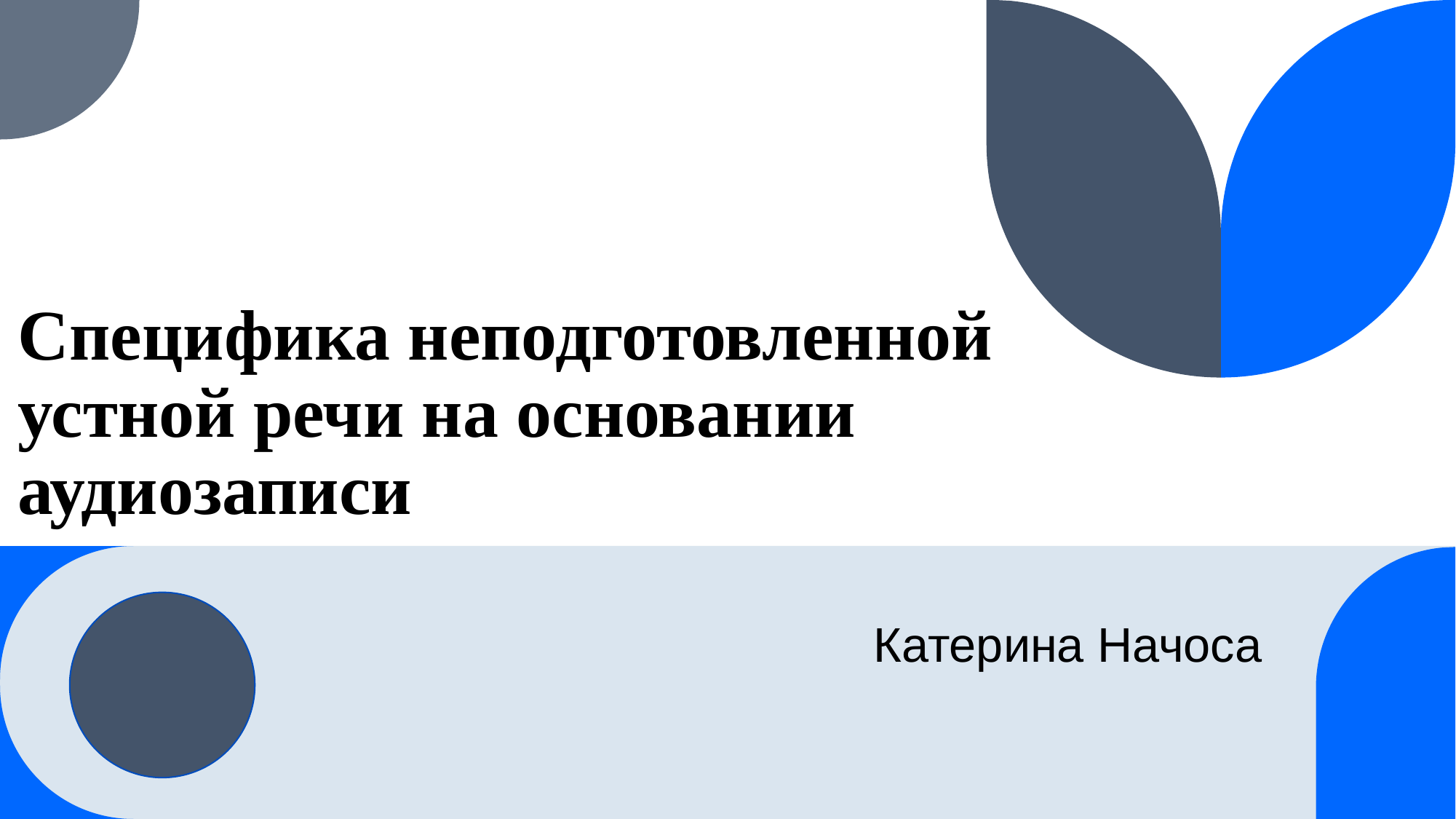

# Специфика неподготовленной устной речи на основании аудиозаписи
Катерина Начоса